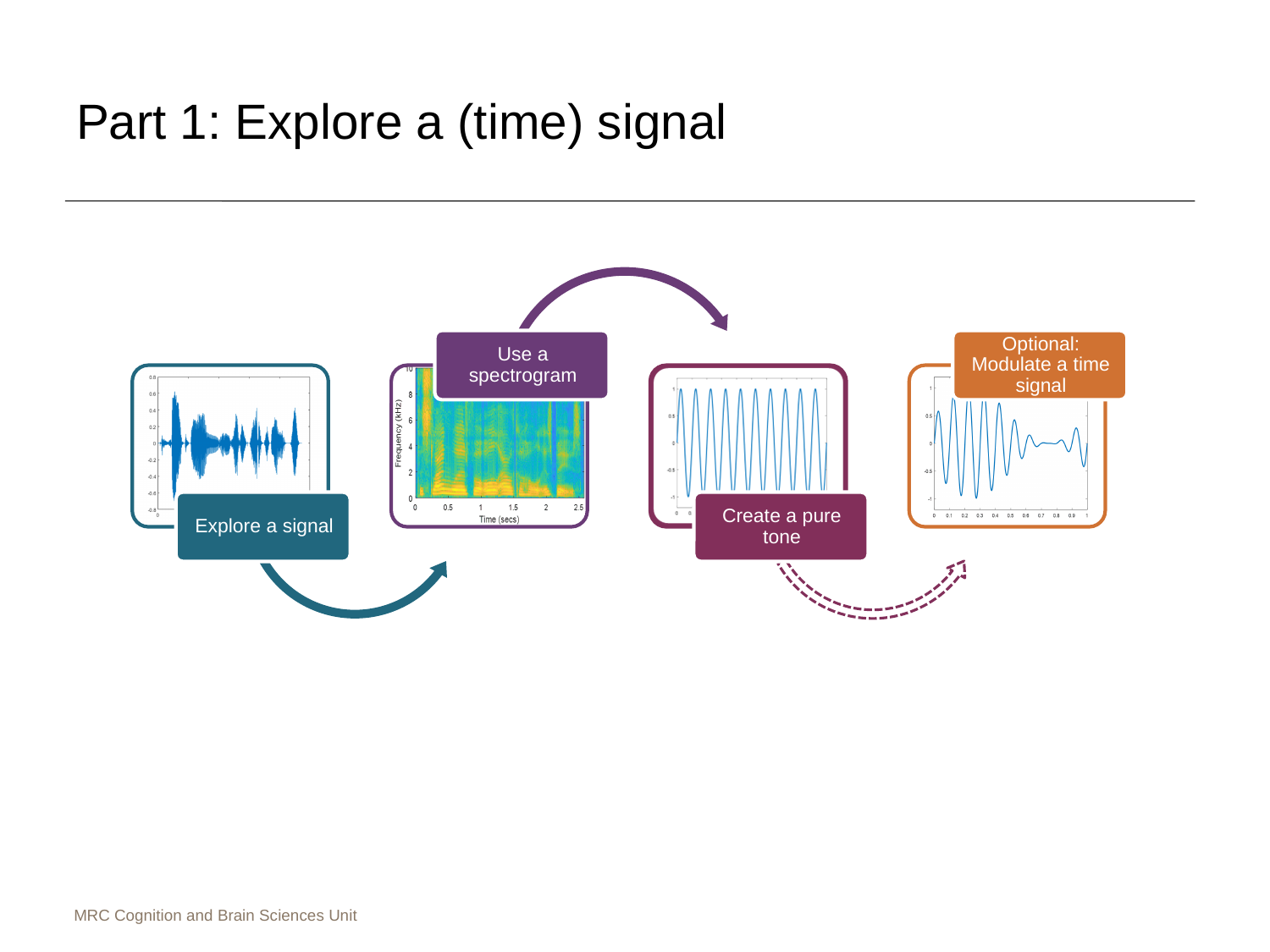

# Part 1: Explore a (time) signal

Explore a signal
Use a spectrogram
Create a pure tone
Optional:
Modulate a time signal